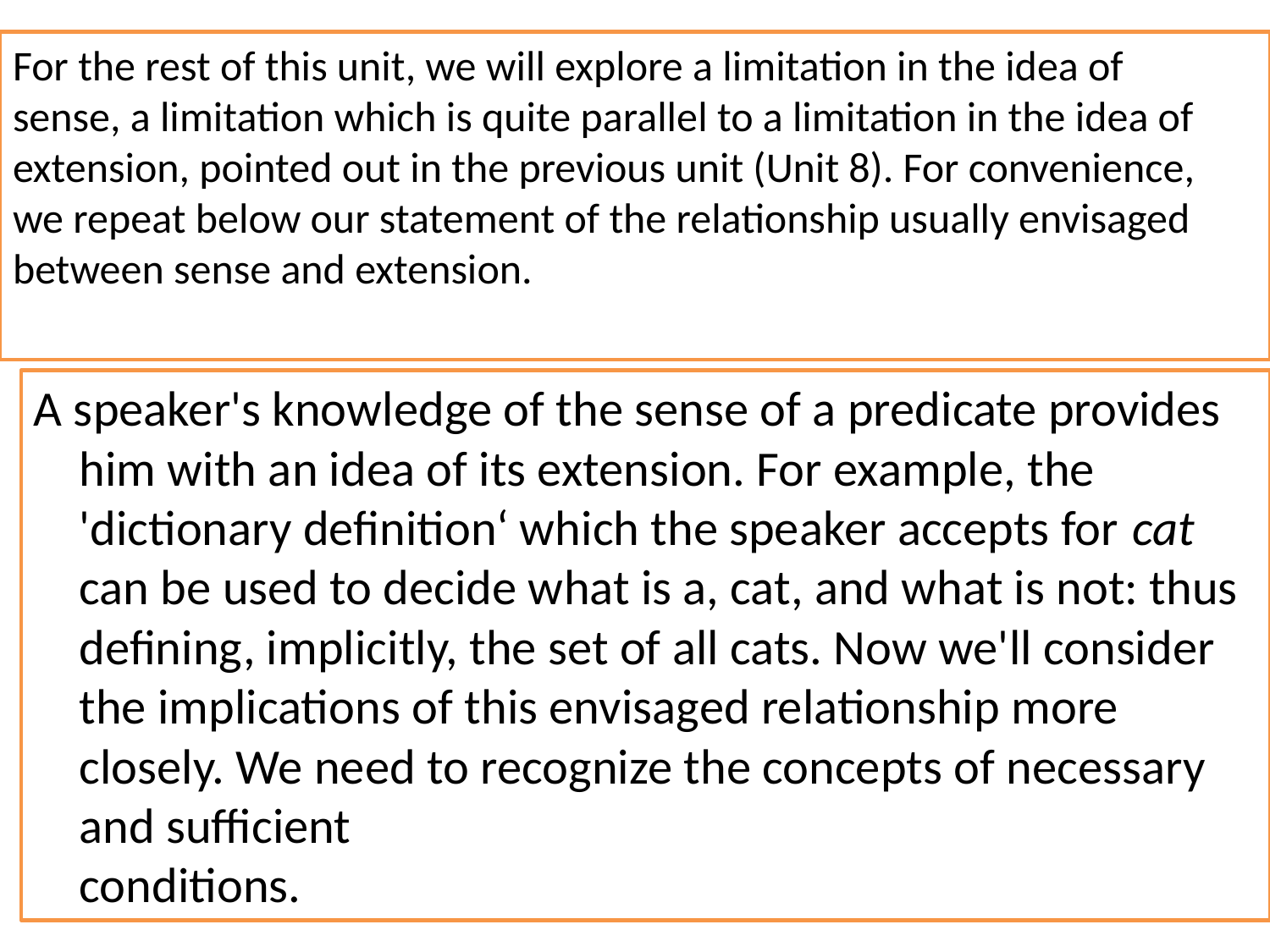

# For the rest of this unit, we will explore a limitation in the idea of sense, a limitation which is quite parallel to a limitation in the idea of extension, pointed out in the previous unit (Unit 8). For convenience, we repeat below our statement of the relationship usually envisaged between sense and extension.
A speaker's knowledge of the sense of a predicate provides him with an idea of its extension. For example, the 'dictionary definition‘ which the speaker accepts for cat can be used to decide what is a, cat, and what is not: thus defining, implicitly, the set of all cats. Now we'll consider the implications of this envisaged relationship more closely. We need to recognize the concepts of necessary and sufficient
conditions.